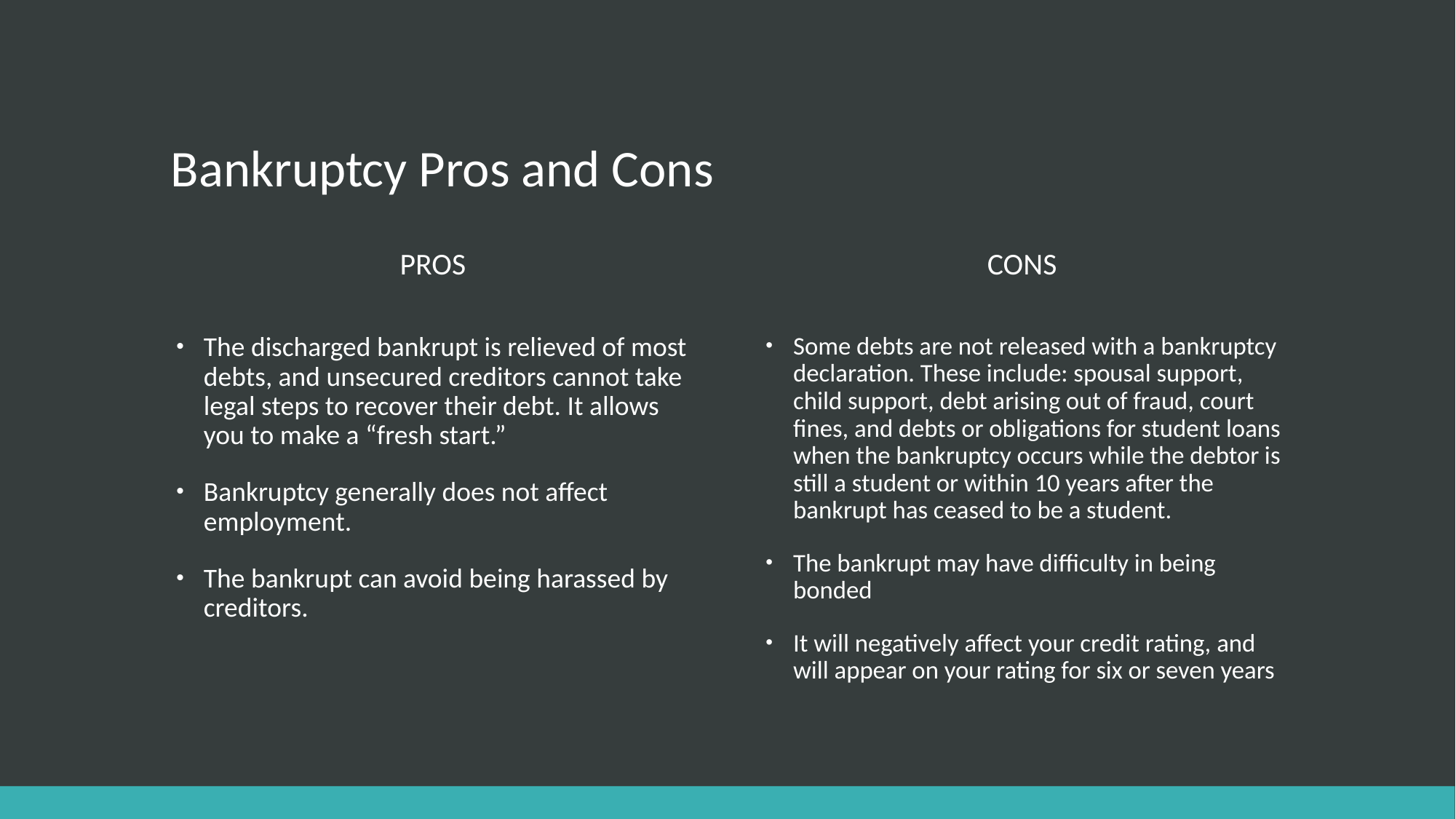

# Bankruptcy Pros and Cons
Pros
Cons
The discharged bankrupt is relieved of most debts, and unsecured creditors cannot take legal steps to recover their debt. It allows you to make a “fresh start.”
Bankruptcy generally does not affect employment.
The bankrupt can avoid being harassed by creditors.

Some debts are not released with a bankruptcy declaration. These include: spousal support, child support, debt arising out of fraud, court fines, and debts or obligations for student loans when the bankruptcy occurs while the debtor is still a student or within 10 years after the bankrupt has ceased to be a student.
The bankrupt may have difficulty in being bonded
It will negatively affect your credit rating, and will appear on your rating for six or seven years